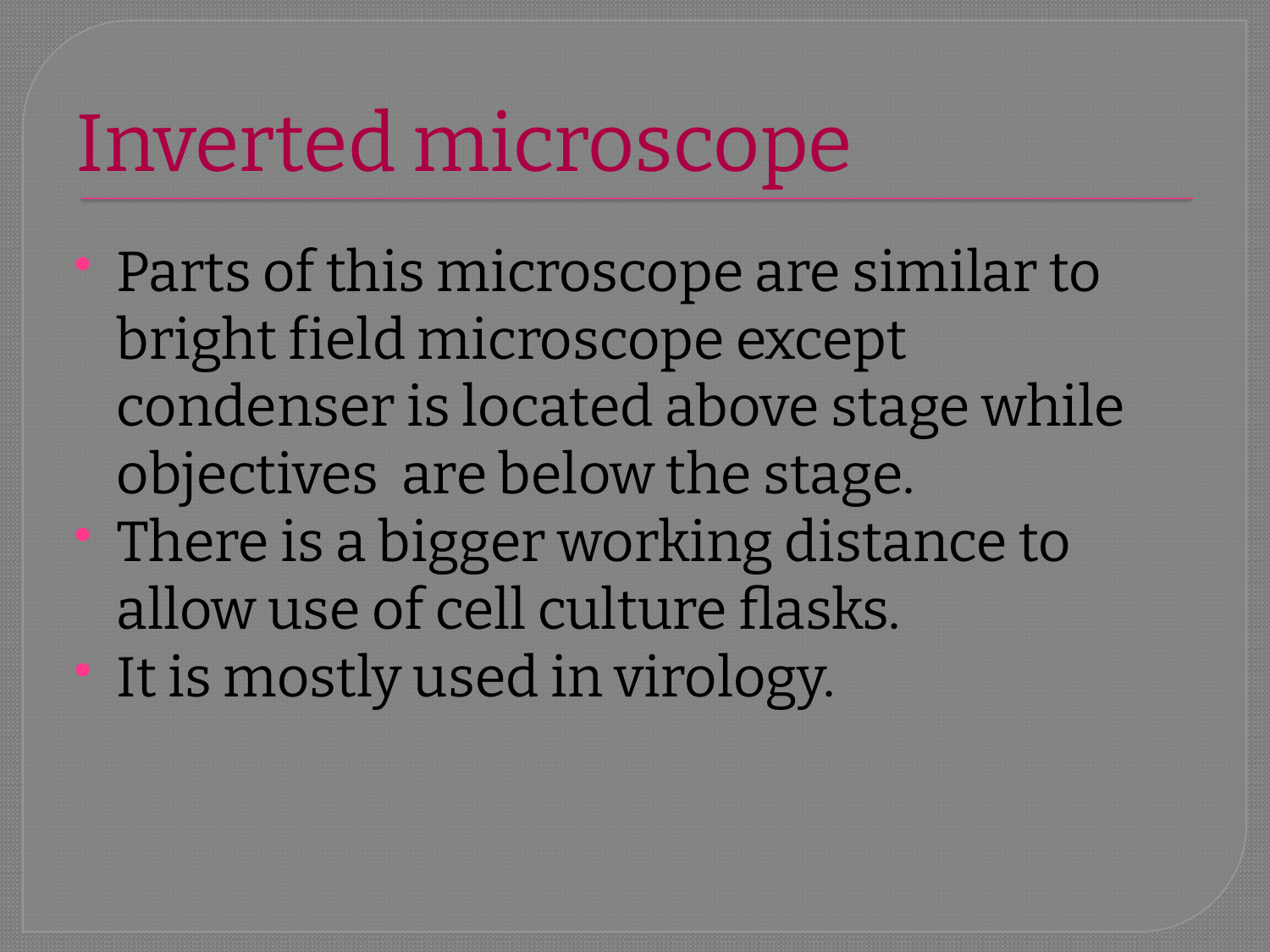

# Inverted microscope
Parts of this microscope are similar to bright field microscope except condenser is located above stage while objectives  are below the stage.
There is a bigger working distance to allow use of cell culture flasks.
It is mostly used in virology.